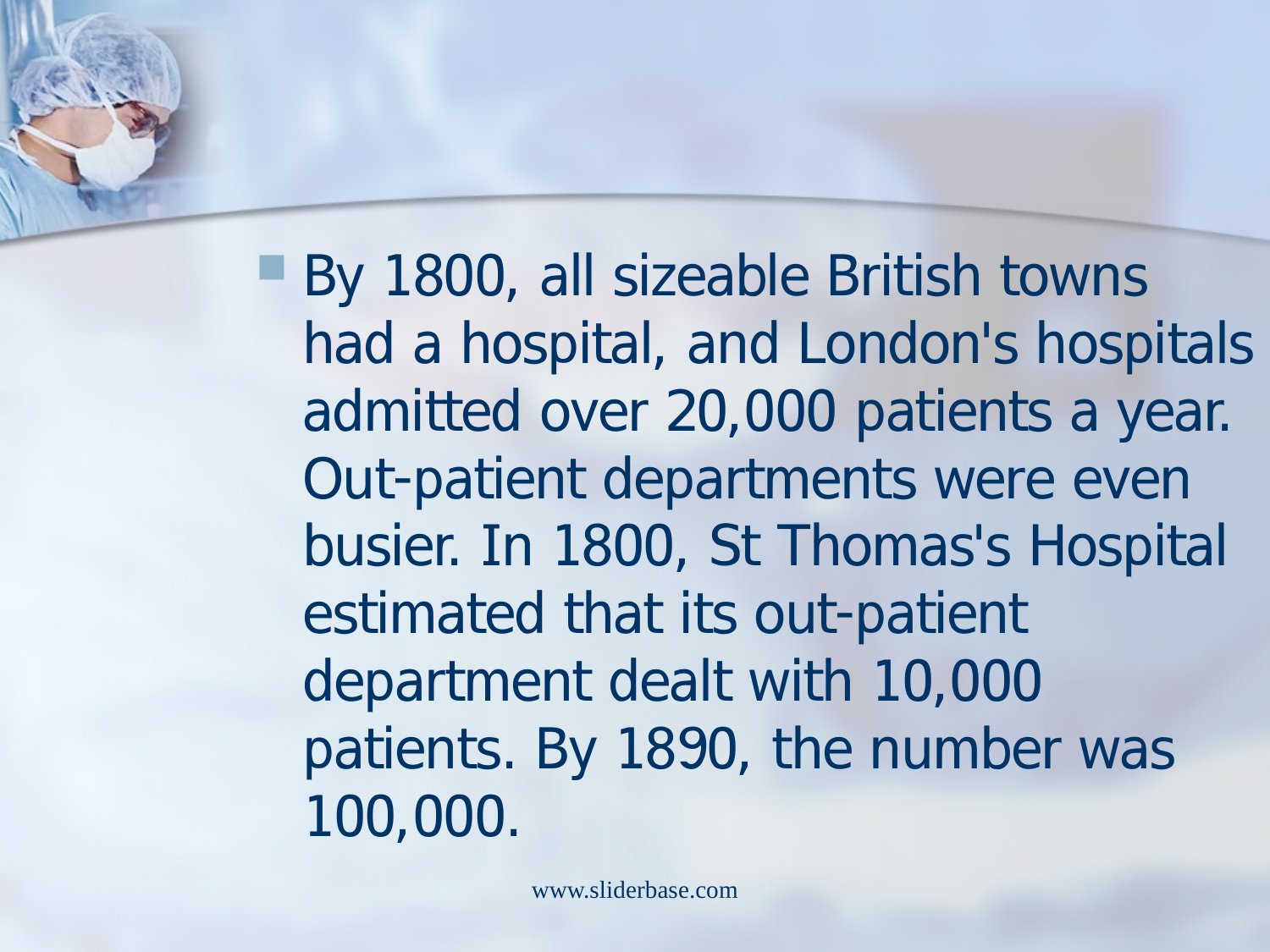

By 1800, all sizeable British towns had a hospital, and London's hospitals admitted over 20,000 patients a year. Out-patient departments were even busier. In 1800, St Thomas's Hospital estimated that its out-patient department dealt with 10,000 patients. By 1890, the number was 100,000.
www.sliderbase.com